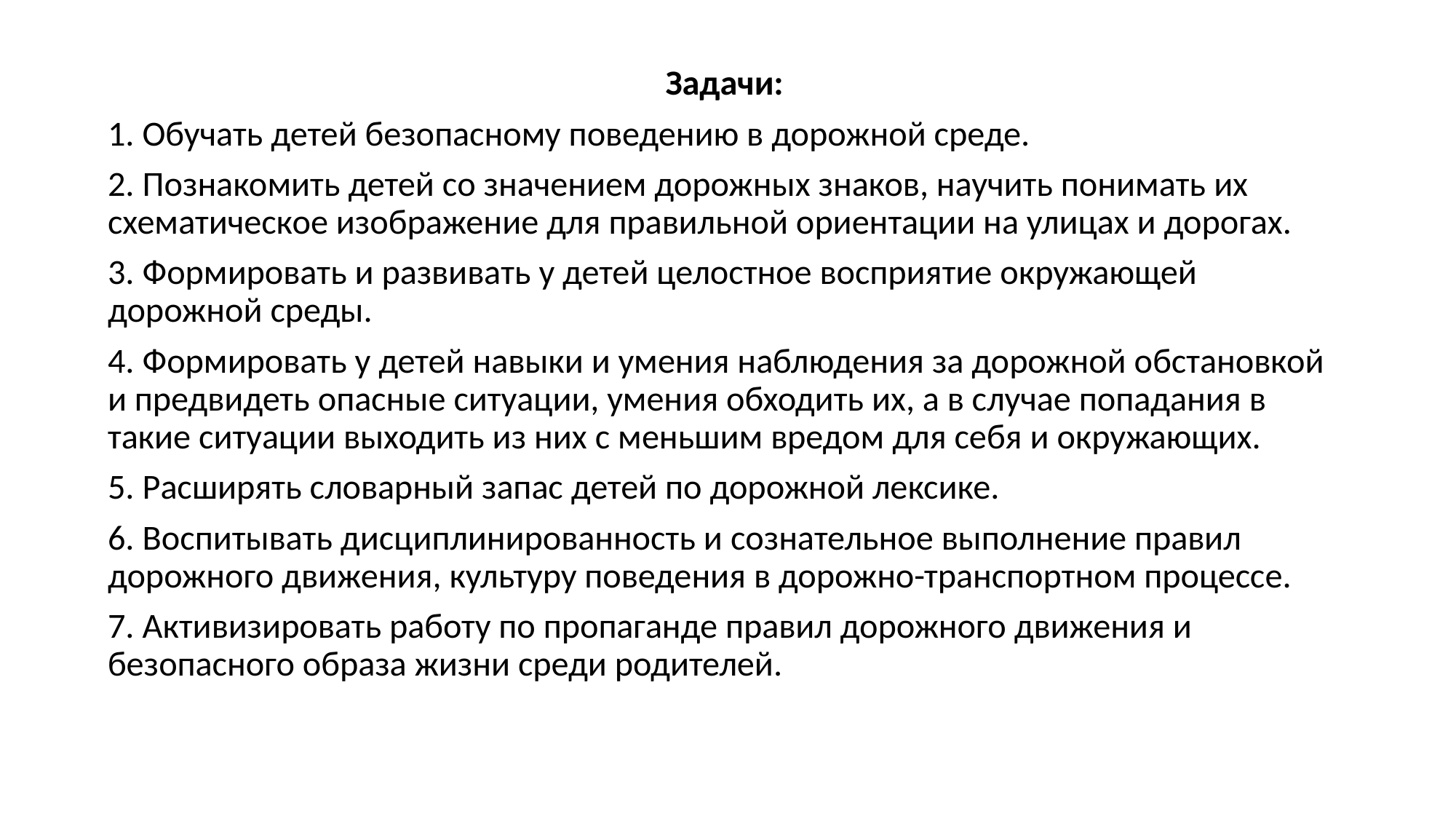

Задачи:
1. Обучать детей безопасному поведению в дорожной среде.
2. Познакомить детей со значением дорожных знаков, научить понимать их схематическое изображение для правильной ориентации на улицах и дорогах.
3. Формировать и развивать у детей целостное восприятие окружающей дорожной среды.
4. Формировать у детей навыки и умения наблюдения за дорожной обстановкой и предвидеть опасные ситуации, умения обходить их, а в случае попадания в такие ситуации выходить из них с меньшим вредом для себя и окружающих.
5. Расширять словарный запас детей по дорожной лексике.
6. Воспитывать дисциплинированность и сознательное выполнение правил дорожного движения, культуру поведения в дорожно-транспортном процессе.
7. Активизировать работу по пропаганде правил дорожного движения и безопасного образа жизни среди родителей.